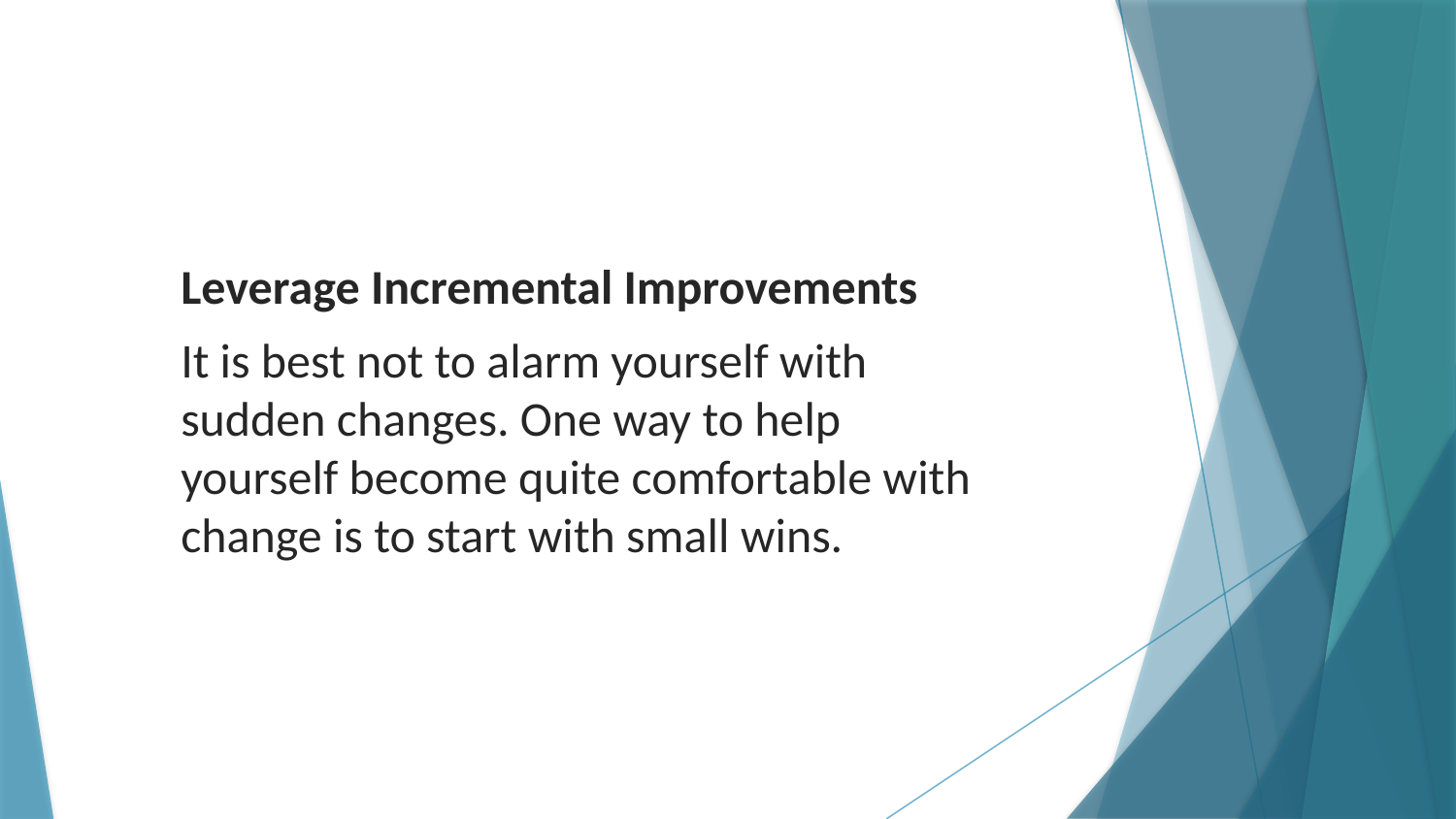

Leverage Incremental Improvements
It is best not to alarm yourself with sudden changes. One way to help yourself become quite comfortable with change is to start with small wins.